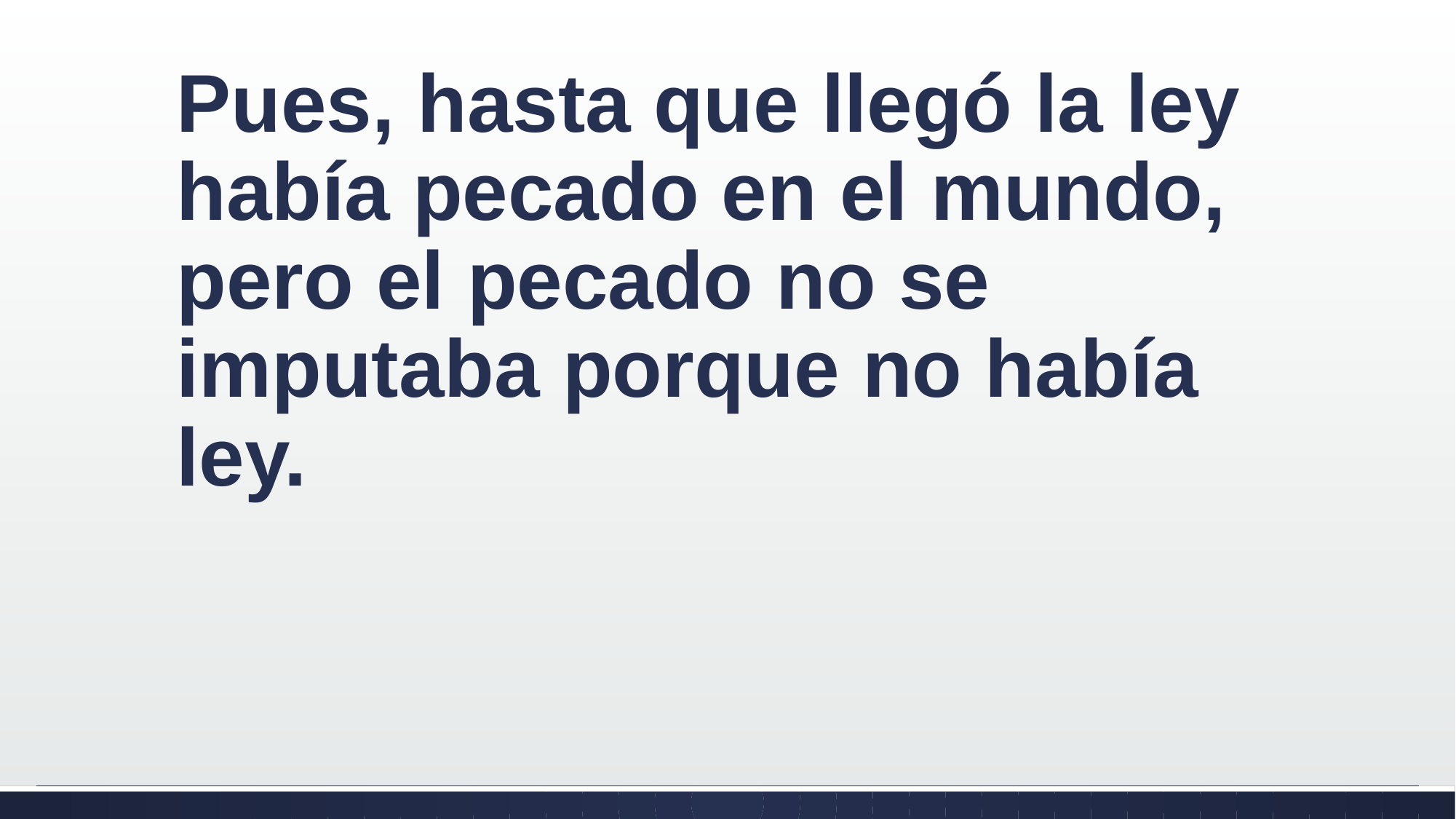

#
Pues, hasta que llegó la ley había pecado en el mundo, pero el pecado no se imputaba porque no había ley.